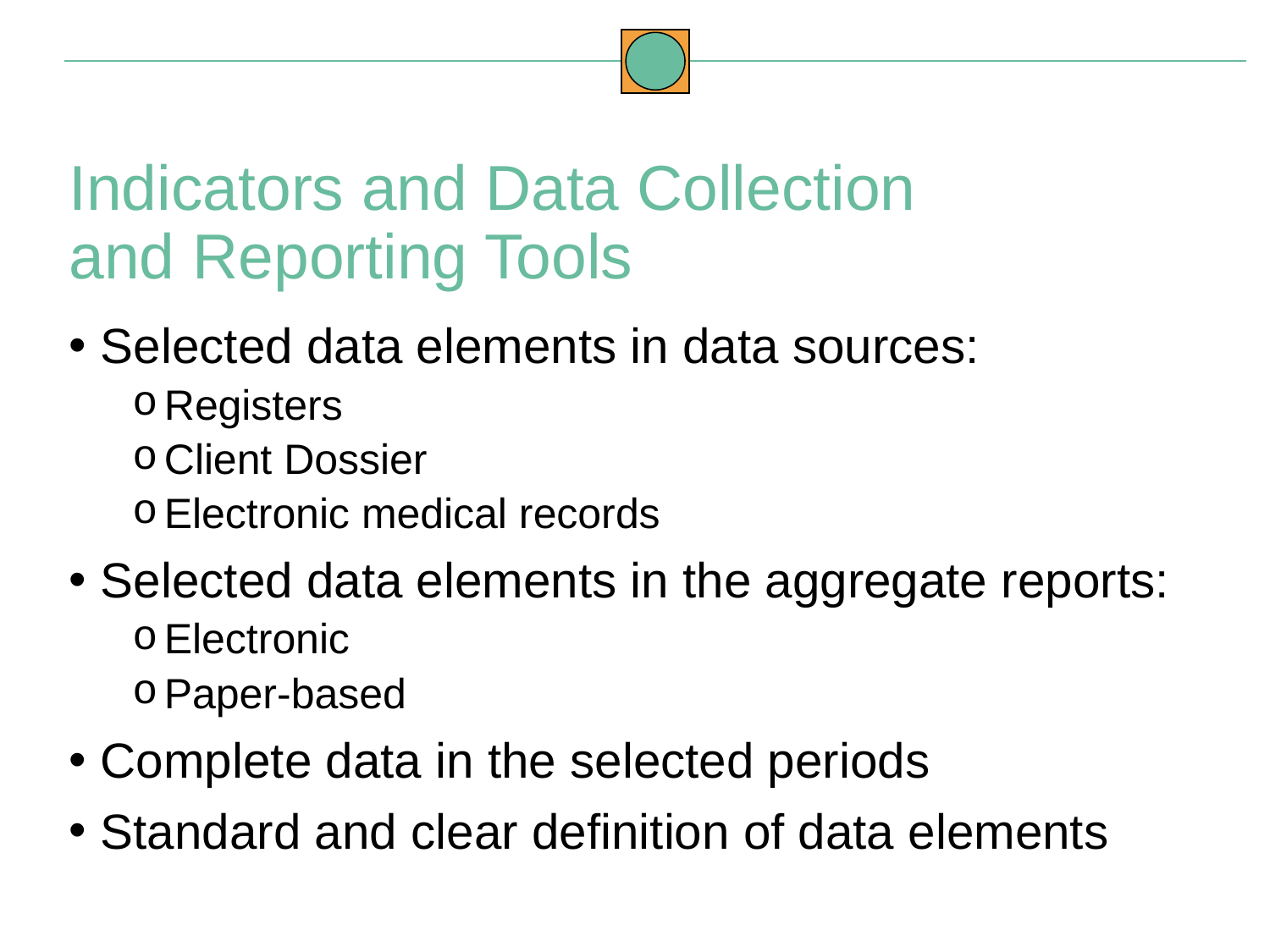

Indicators and Data Collection and Reporting Tools
Selected data elements in data sources:
Registers
Client Dossier
Electronic medical records
Selected data elements in the aggregate reports:
Electronic
Paper-based
Complete data in the selected periods
Standard and clear definition of data elements